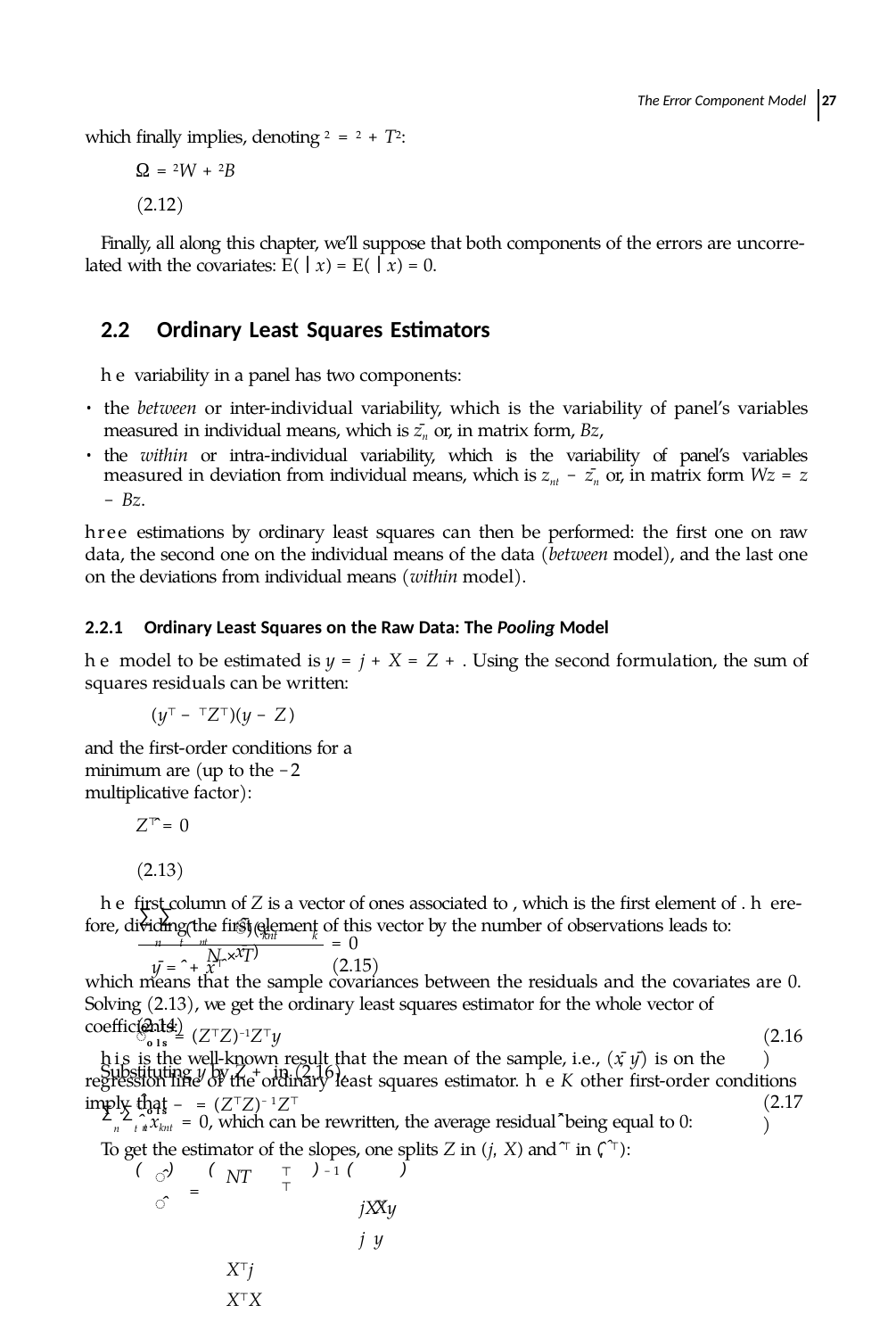

The Error Component Model  27

which ﬁnally implies, denoting 2 = 2 + T2:

Ω = 2W + 2B	(2.12)

Finally, all along this chapter, we’ll suppose that both components of the errors are uncorre- lated with the covariates: E( ∣ x) = E( ∣ x) = 0.

2.2	Ordinary Least Squares Estimators

he variability in a panel has two components:
the between or inter-individual variability, which is the variability of panel’s variables measured in individual means, which is z̄n or, in matrix form, Bz,
the within or intra-individual variability, which is the variability of panel’s variables measured in deviation from individual means, which is znt − z̄n or, in matrix form Wz = z − Bz.
hree estimations by ordinary least squares can then be performed: the ﬁrst one on raw data, the second one on the individual means of the data (between model), and the last one on the deviations from individual means (within model).

2.2.1  Ordinary Least Squares on the Raw Data: The Pooling Model
he model to be estimated is y = j + X = Z + . Using the second formulation, the sum of squares residuals can be written:
(y⊤ − ⊤Z⊤)(y − Z)
and the ﬁrst-order conditions for a minimum are (up to the −2 multiplicative factor):
Z⊤̂ = 0	(2.13)
he ﬁrst column of Z is a vector of ones associated to , which is the ﬁrst element of . here- fore, dividing the ﬁrst element of this vector by the number of observations leads to:
ȳ = ̂ + x̄⊤̂	(2.14)
his is the well-known result that the mean of the sample, i.e., (x̄, ȳ) is on the regression line of the ordinary least squares estimator. he K other ﬁrst-order conditions imply that
∑n∑t ̂nt xknt = 0, which can be rewritten, the average residual ̂̄ being equal to 0:
∑ ∑
̄
(̂ −
̂)(x	− x̄ )
knt	k
n  t  nt
= 0	(2.15)
N × T

which means that the sample covariances between the residuals and the covariates are 0. Solving (2.13), we get the ordinary least squares estimator for the whole vector of coeﬃcients:
̂ols = (Z⊤Z)−1Z⊤y
Substituting y by Z +  in (2.16),
̂ols −  = (Z⊤Z)−1Z⊤
To get the estimator of the slopes, one splits Z in (j, X) and ̂⊤ in (̂, ̂⊤):
(2.16)
(2.17)
(  )	(	)−1 (	)
NT		j X	j y X⊤j	X⊤X
⊤	⊤
̂
=
̂
X⊤y